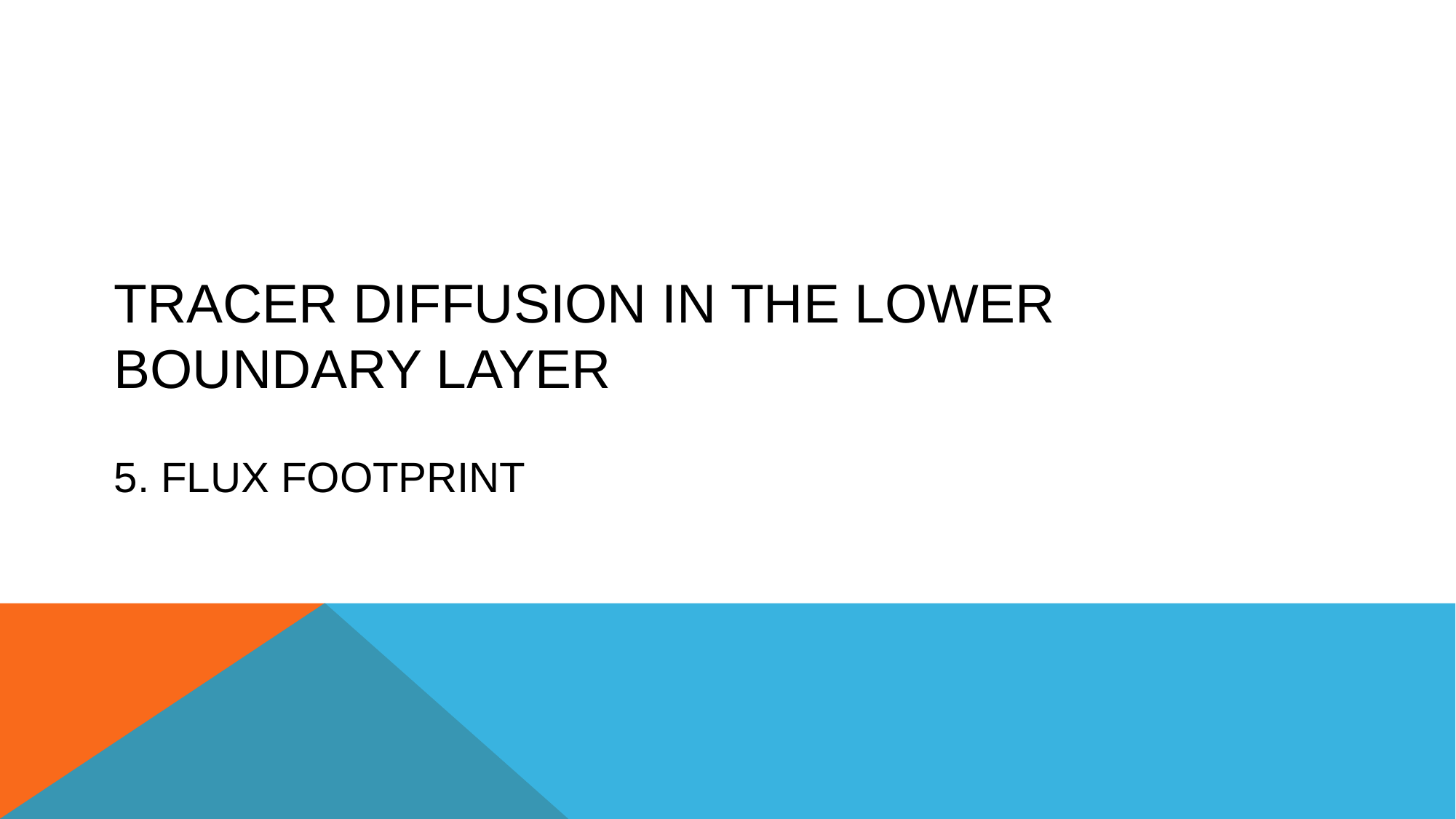

# Tracer diffusion in the lower boundary layer 5. Flux footprint